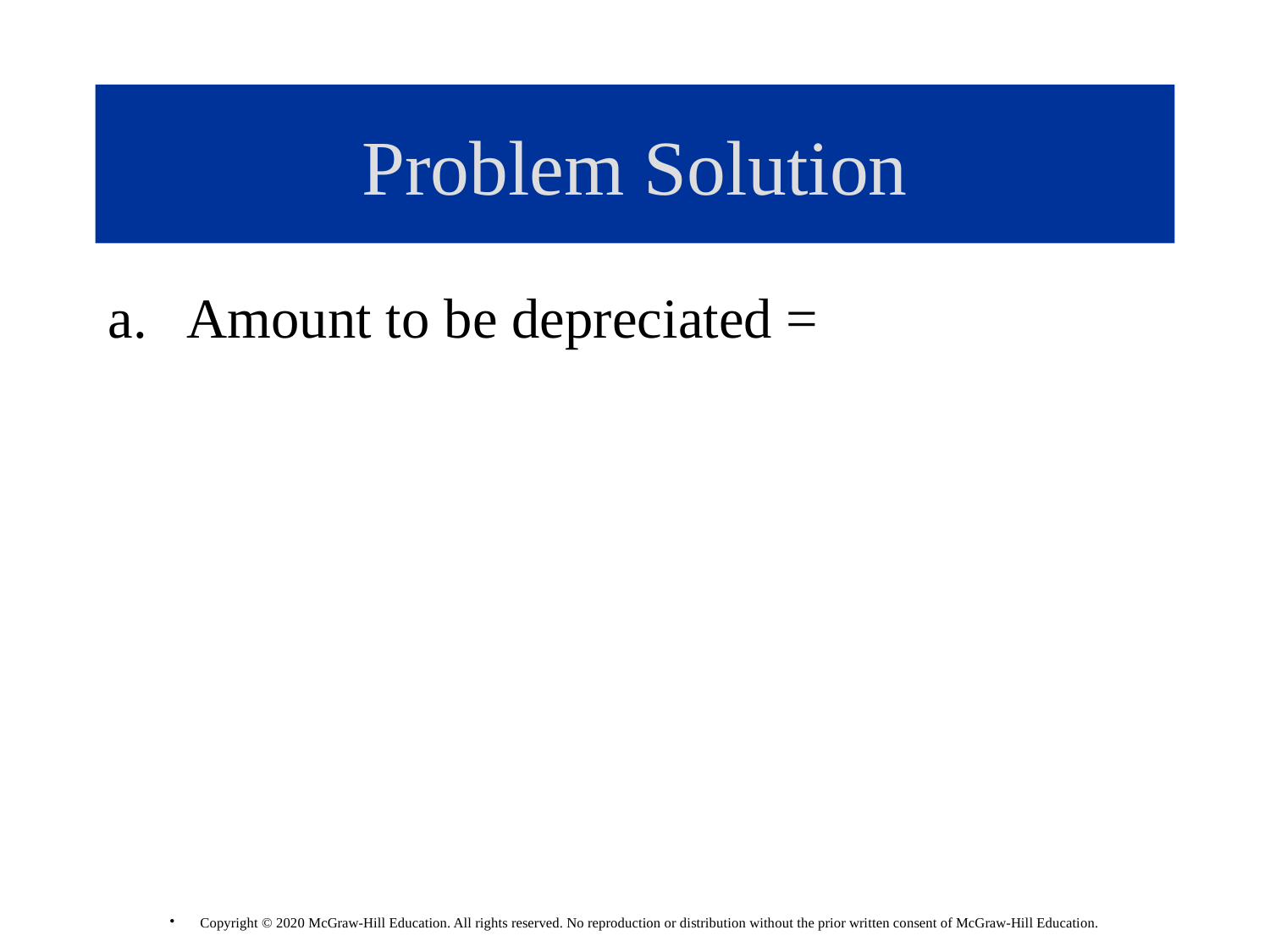

# Problem Solution
a.   Amount to be depreciated =